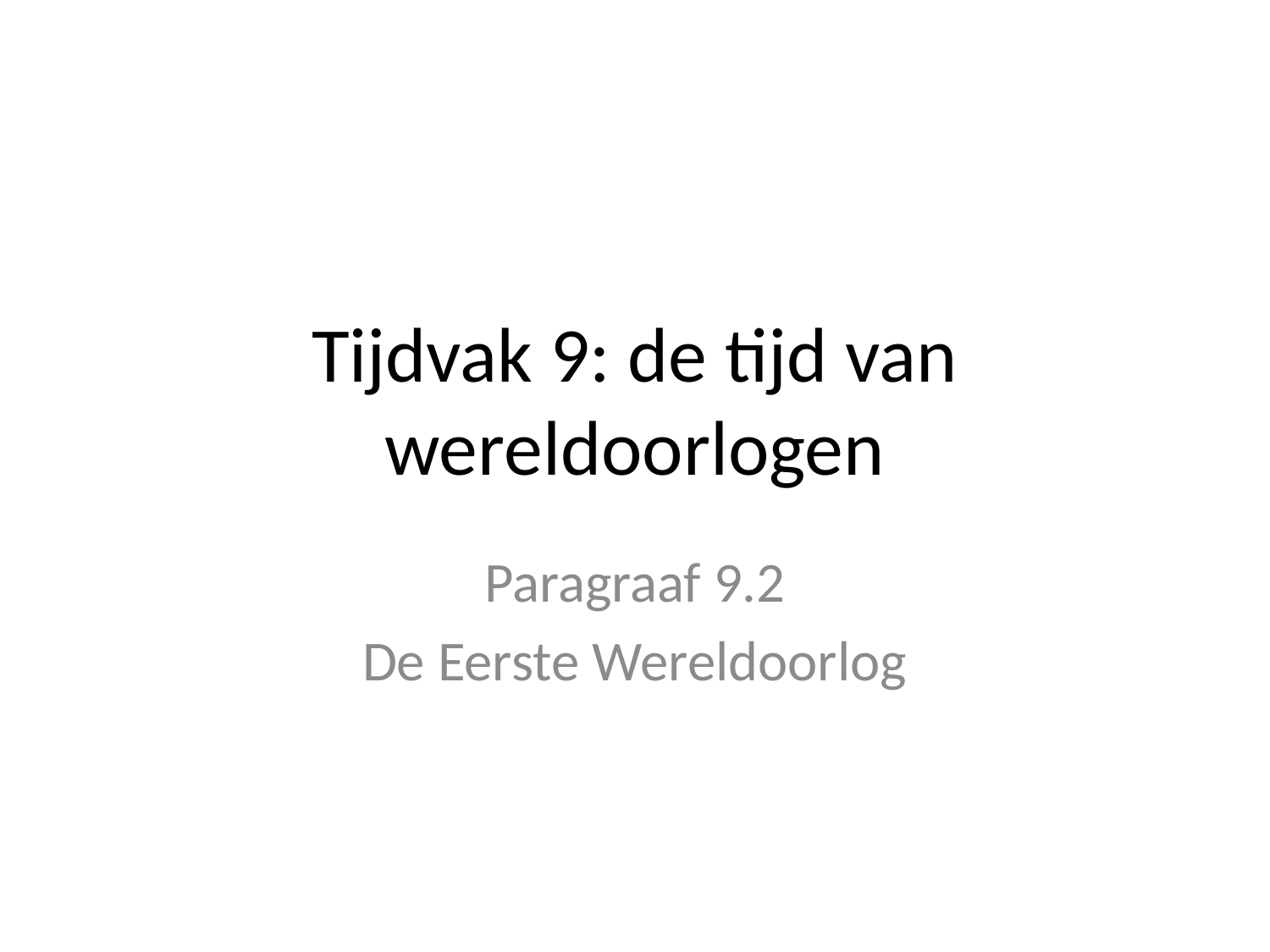

# Tijdvak 9: de tijd van wereldoorlogen
Paragraaf 9.2
De Eerste Wereldoorlog